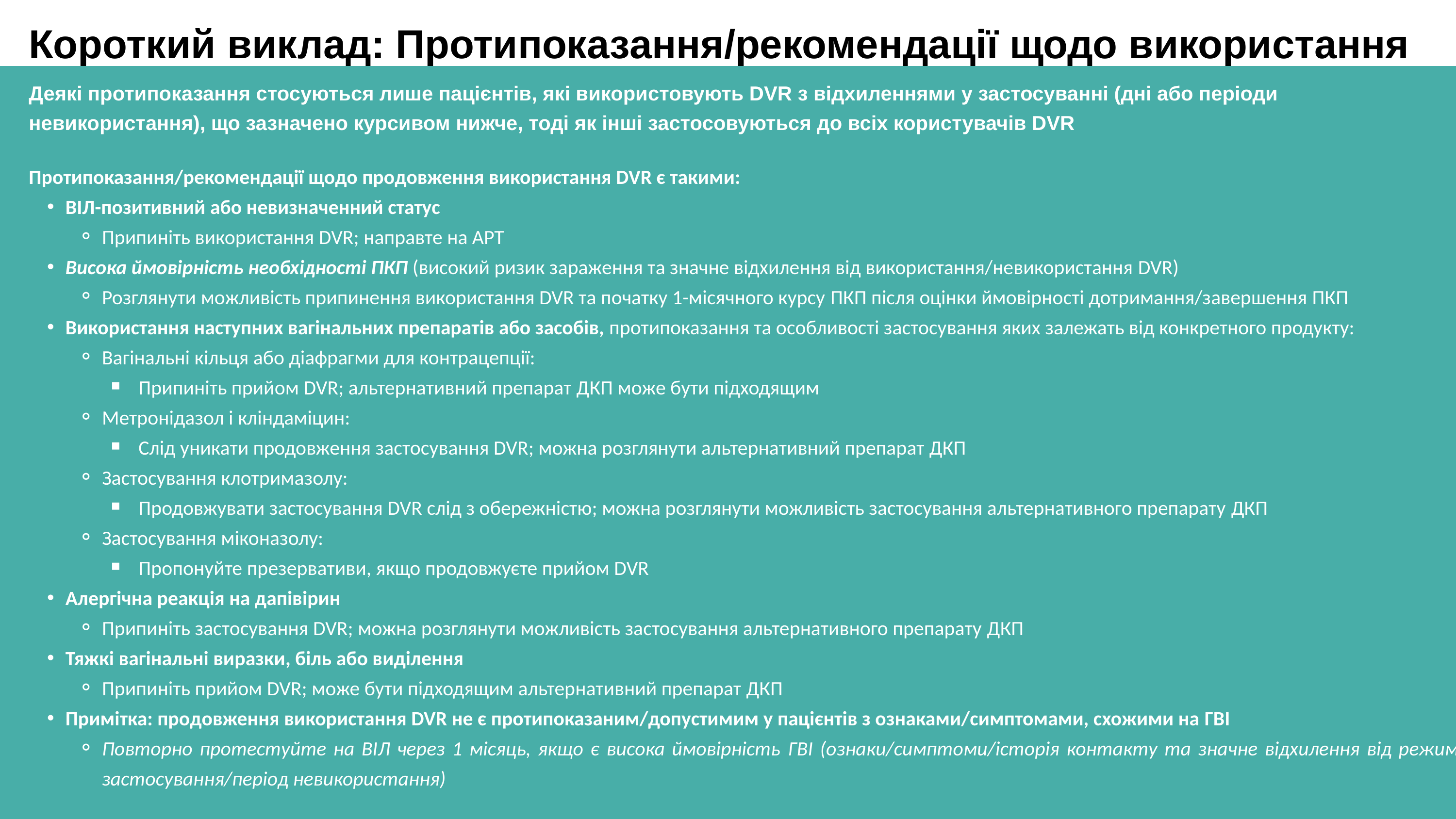

Короткий виклад: Протипоказання/рекомендації щодо використання DVR

Деякі протипоказання стосуються лише пацієнтів, які використовують DVR з відхиленнями у застосуванні (дні або періоди невикористання), що зазначено курсивом нижче, тоді як інші застосовуються до всіх користувачів DVR
Протипоказання/рекомендації щодо продовження використання DVR є такими:
ВІЛ-позитивний або невизначенний статус
Припиніть використання DVR; направте на АРТ
Висока ймовірність необхідності ПКП (високий ризик зараження та значне відхилення від використання/невикористання DVR)
Розглянути можливість припинення використання DVR та початку 1-місячного курсу ПКП після оцінки ймовірності дотримання/завершення ПКП
Використання наступних вагінальних препаратів або засобів, протипоказання та особливості застосування яких залежать від конкретного продукту:
Вагінальні кільця або діафрагми для контрацепції:
Припиніть прийом DVR; альтернативний препарат ДКП може бути підходящим
Метронідазол і кліндаміцин:
Слід уникати продовження застосування DVR; можна розглянути альтернативний препарат ДКП
Застосування клотримазолу:
Продовжувати застосування DVR слід з обережністю; можна розглянути можливість застосування альтернативного препарату ДКП
Застосування міконазолу:
Пропонуйте презервативи, якщо продовжуєте прийом DVR
Алергічна реакція на дапівірин
Припиніть застосування DVR; можна розглянути можливість застосування альтернативного препарату ДКП
Тяжкі вагінальні виразки, біль або виділення
Припиніть прийом DVR; може бути підходящим альтернативний препарат ДКП
Примітка: продовження використання DVR не є протипоказаним/допустимим у пацієнтів з ознаками/симптомами, схожими на ГВІ
Повторно протестуйте на ВІЛ через 1 місяць, якщо є висока ймовірність ГВІ (ознаки/симптоми/історія контакту та значне відхилення від режиму застосування/період невикористання)